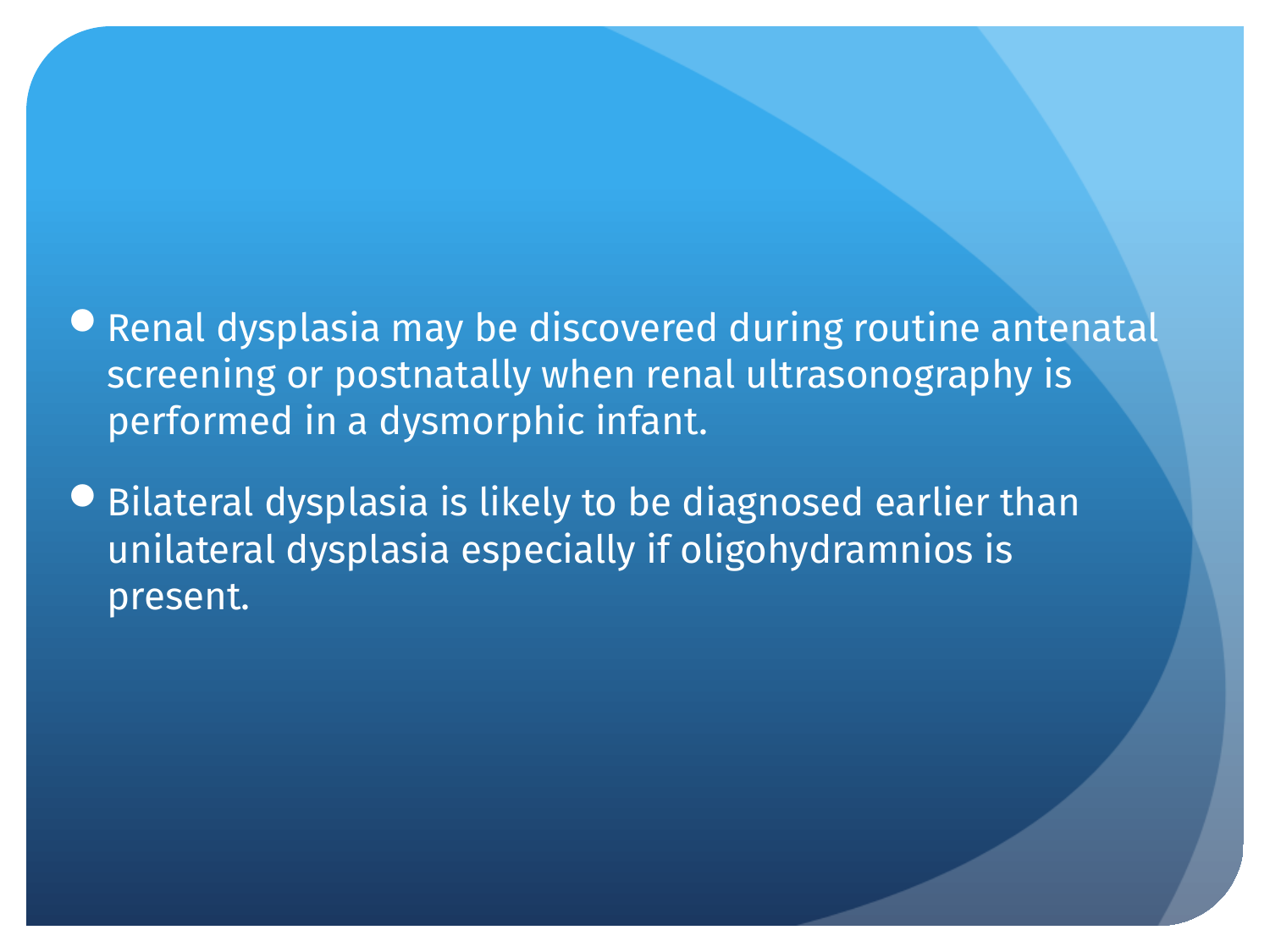

#
Renal dysplasia may be discovered during routine antenatal screening or postnatally when renal ultrasonography is performed in a dysmorphic infant.
Bilateral dysplasia is likely to be diagnosed earlier than unilateral dysplasia especially if oligohydramnios is present.